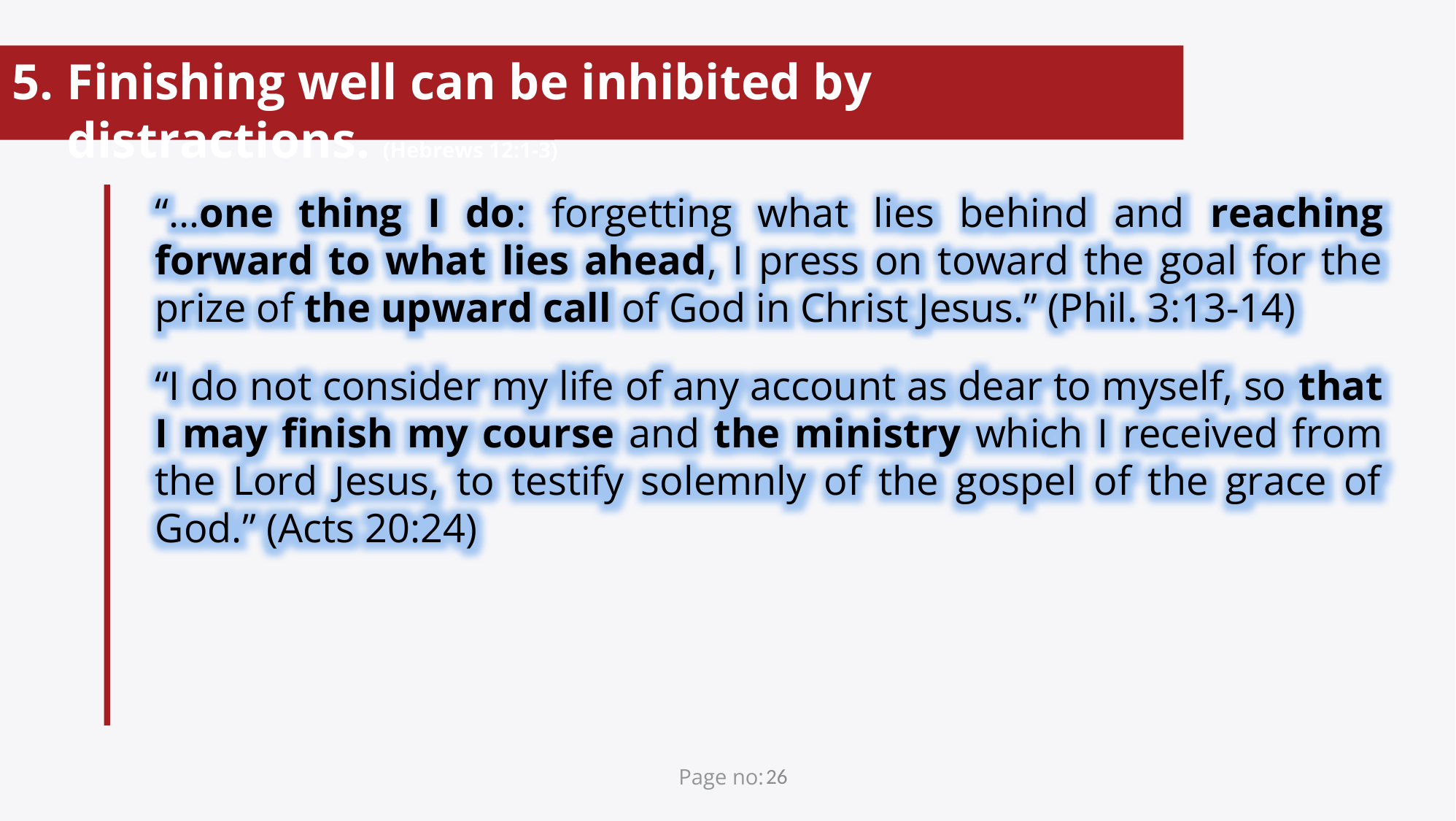

Finishing well can be inhibited by distractions. (Hebrews 12:1-3)

“…one thing I do: forgetting what lies behind and reaching forward to what lies ahead, I press on toward the goal for the prize of the upward call of God in Christ Jesus.” (Phil. 3:13-14)
“I do not consider my life of any account as dear to myself, so that I may finish my course and the ministry which I received from the Lord Jesus, to testify solemnly of the gospel of the grace of God.” (Acts 20:24)